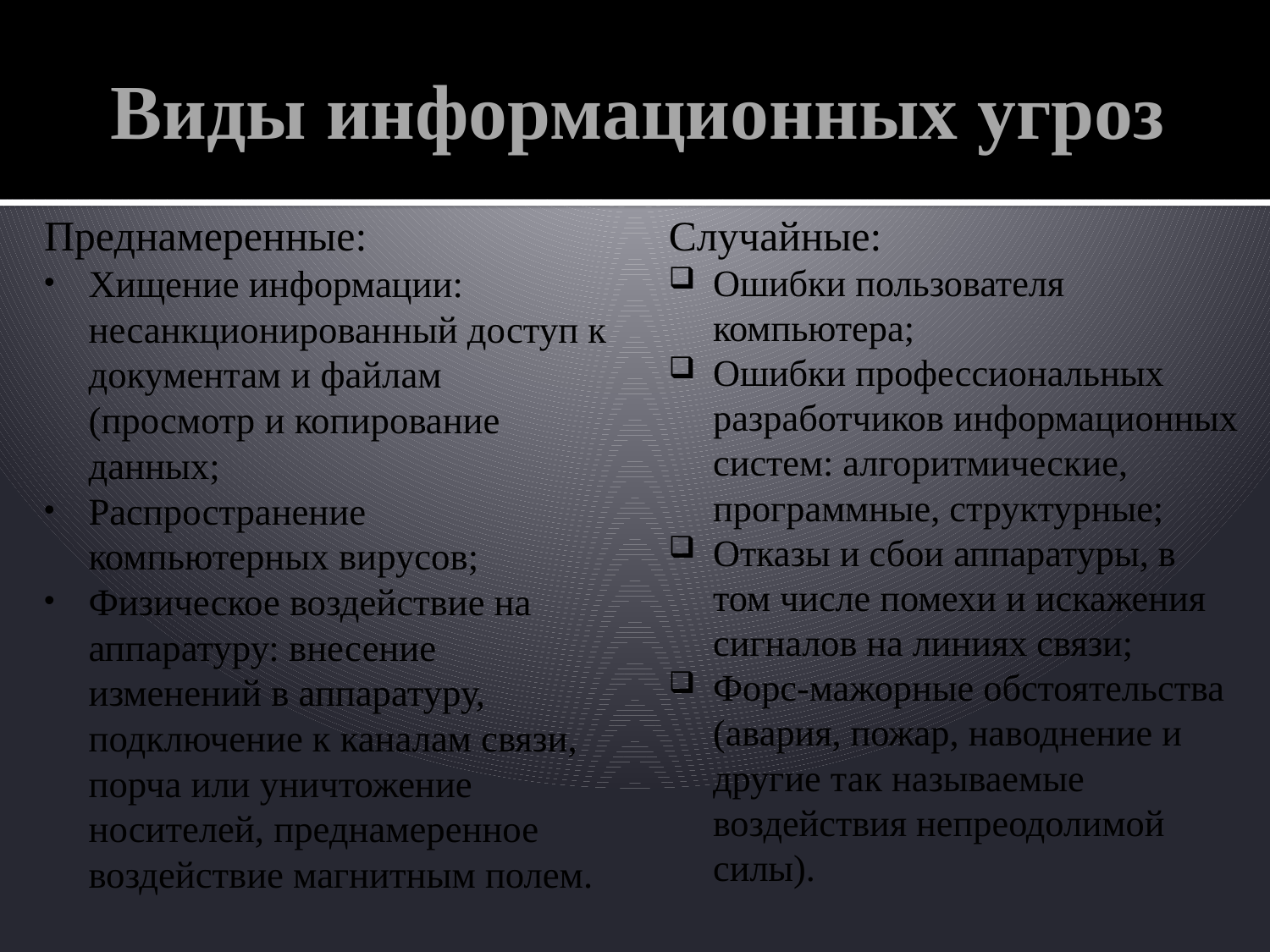

# Виды информационных угроз
Преднамеренные:
Хищение информации: несанкционированный доступ к документам и файлам (просмотр и копирование данных;
Распространение компьютерных вирусов;
Физическое воздействие на аппаратуру: внесение изменений в аппаратуру, подключение к каналам связи, порча или уничтожение носителей, преднамеренное воздействие магнитным полем.
Случайные:
Ошибки пользователя компьютера;
Ошибки профессиональных разработчиков информационных систем: алгоритмические, программные, структурные;
Отказы и сбои аппаратуры, в том числе помехи и искажения сигналов на линиях связи;
Форс-мажорные обстоятельства (авария, пожар, наводнение и другие так называемые воздействия непреодолимой силы).